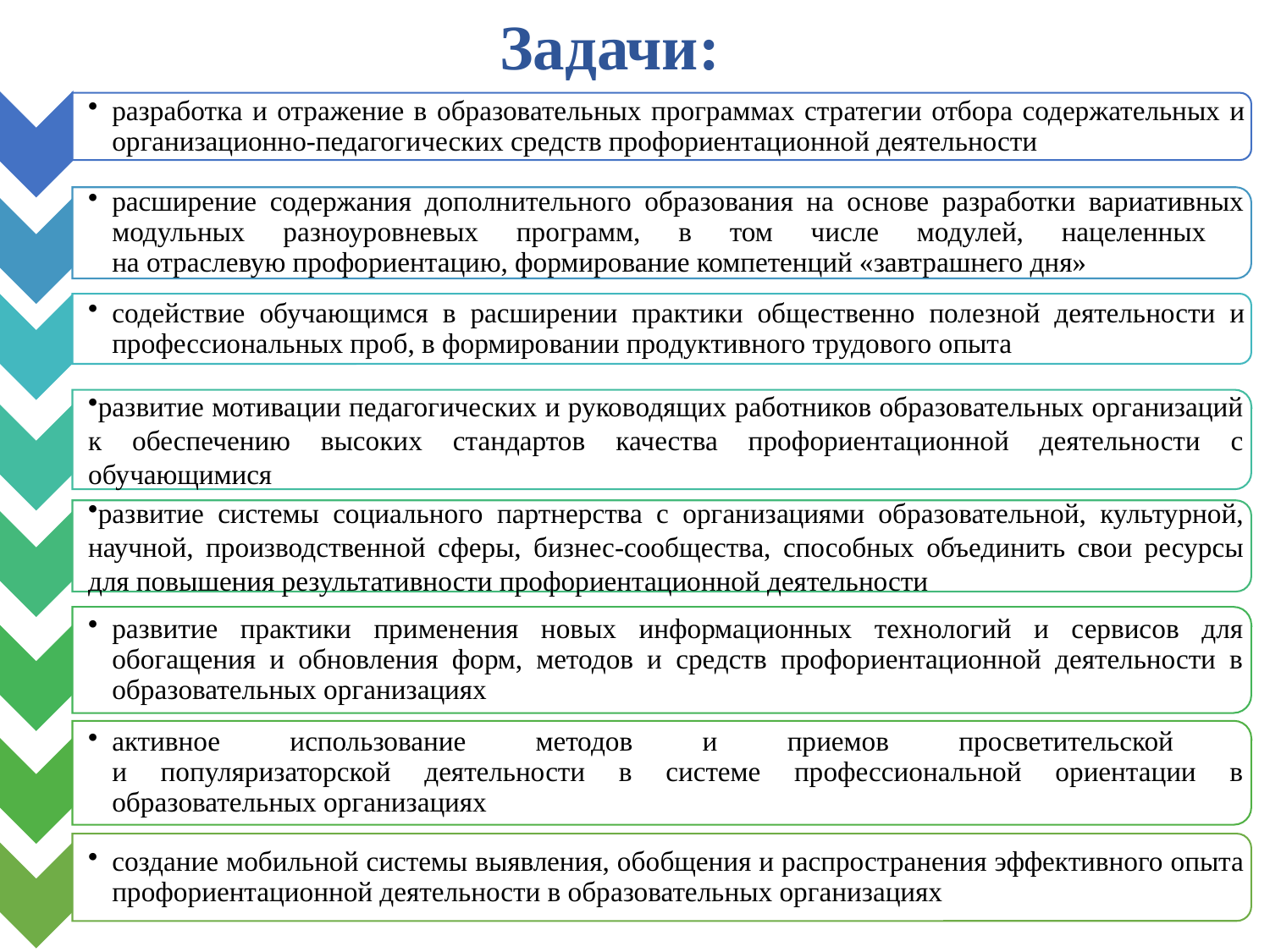

Задачи:

разработка и отражение в образовательных программах стратегии отбора содержательных и организационно-педагогических средств профориентационной деятельности

расширение содержания дополнительного образования на основе разработки вариативных модульных разноуровневых программ, в том числе модулей, нацеленных
на отраслевую профориентацию, формирование компетенций «завтрашнего дня»

содействие обучающимся в расширении практики общественно полезной деятельности и профессиональных проб, в формировании продуктивного трудового опыта

развитие мотивации педагогических и руководящих работников образовательных организаций к обеспечению высоких стандартов качества профориентационной деятельности с обучающимися

развитие системы социального партнерства с организациями образовательной, культурной, научной, производственной сферы, бизнес-сообщества, способных объединить свои ресурсы для повышения результативности профориентационной деятельности

развитие практики применения новых информационных технологий и сервисов для обогащения и обновления форм, методов и средств профориентационной деятельности в образовательных организациях

активное использование методов и приемов просветительской
и популяризаторской деятельности в системе профессиональной ориентации в образовательных организациях

создание мобильной системы выявления, обобщения и распространения эффективного опыта профориентационной деятельности в образовательных организациях